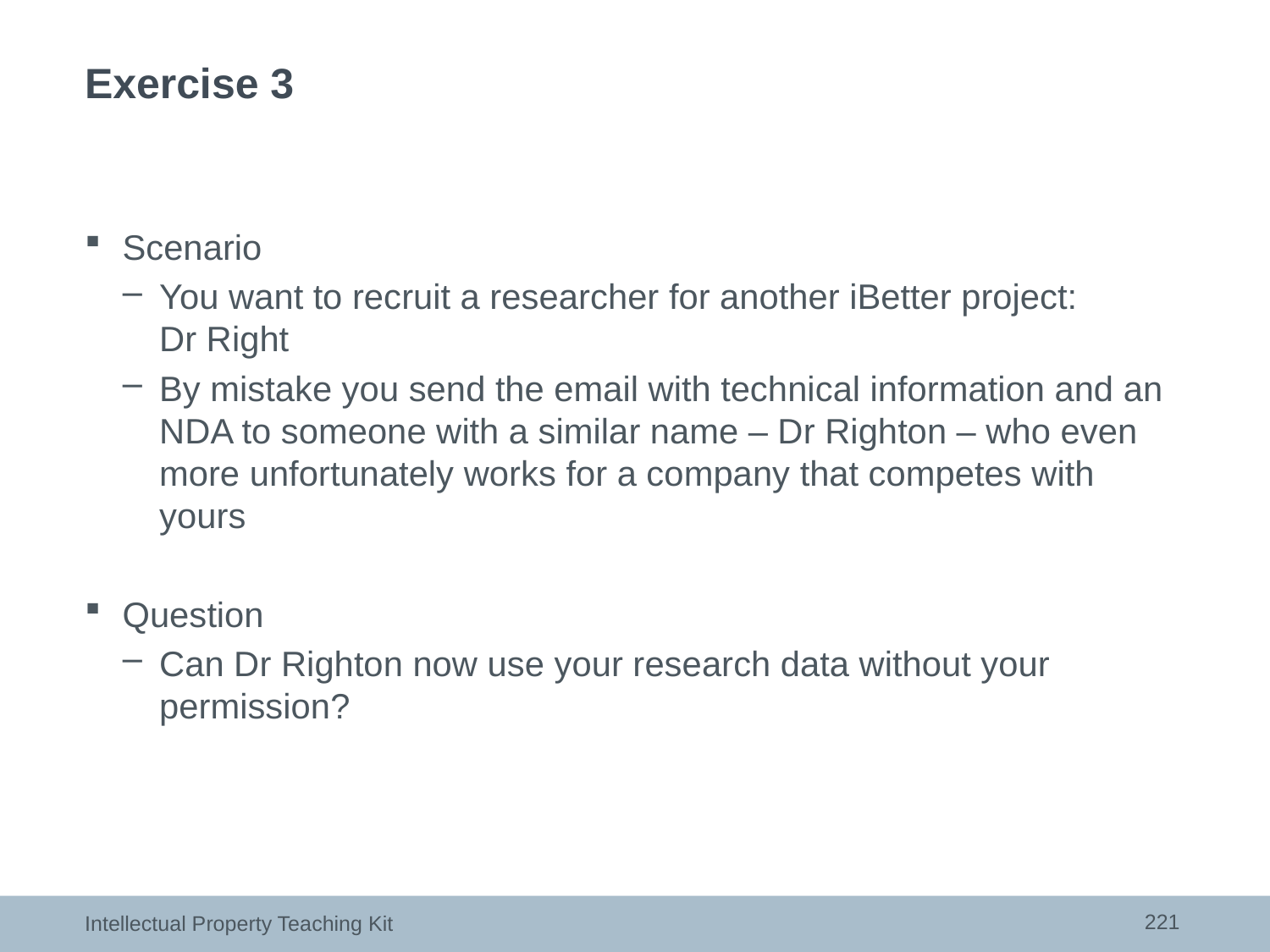

# Exercise 3
Scenario
You want to recruit a researcher for another iBetter project:
Dr Right
By mistake you send the email with technical information and an NDA to someone with a similar name – Dr Righton – who even more unfortunately works for a company that competes with yours

Question
Can Dr Righton now use your research data without your permission?

221
Intellectual Property Teaching Kit